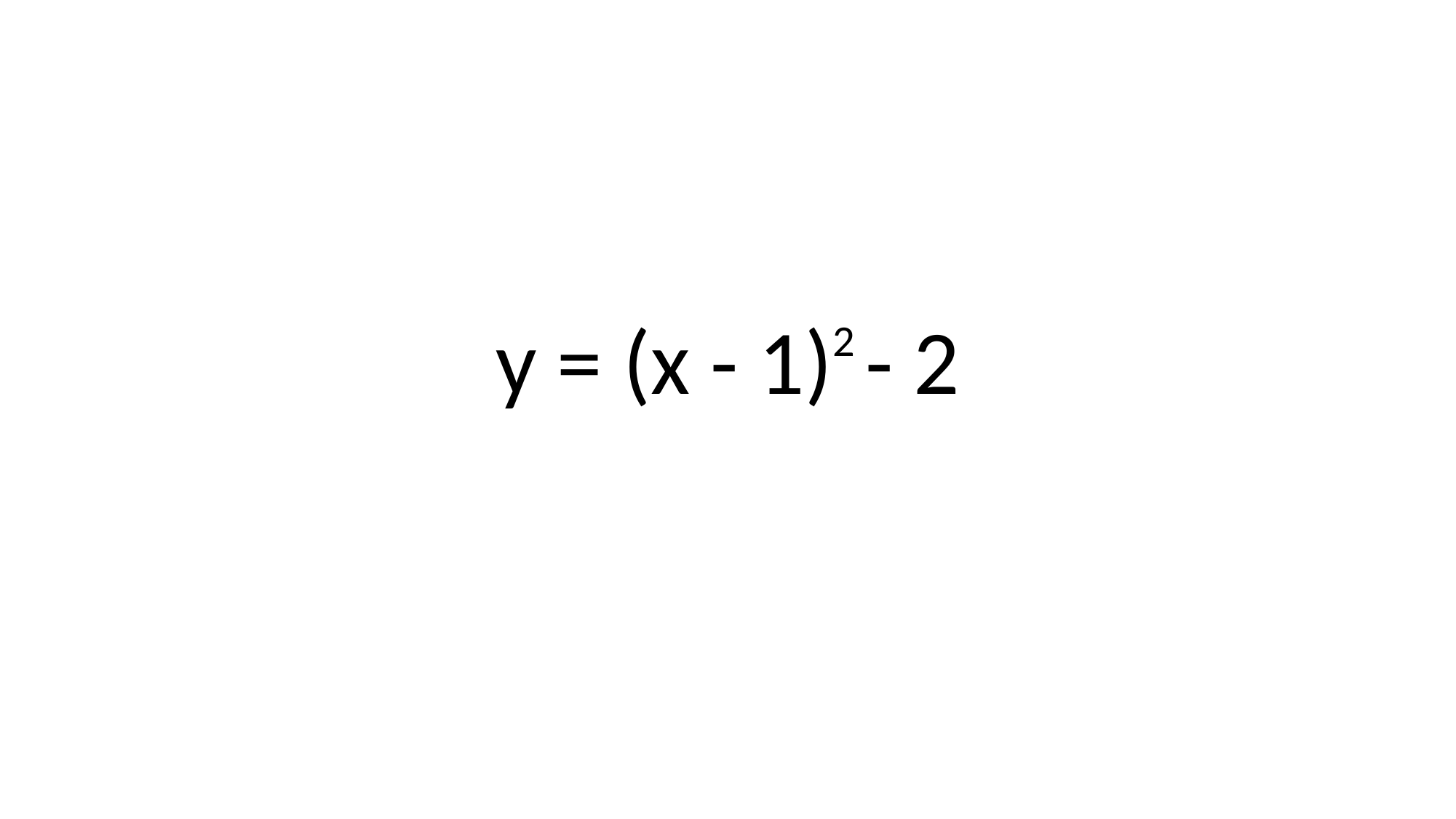

# y = (x - 1)2 - 2